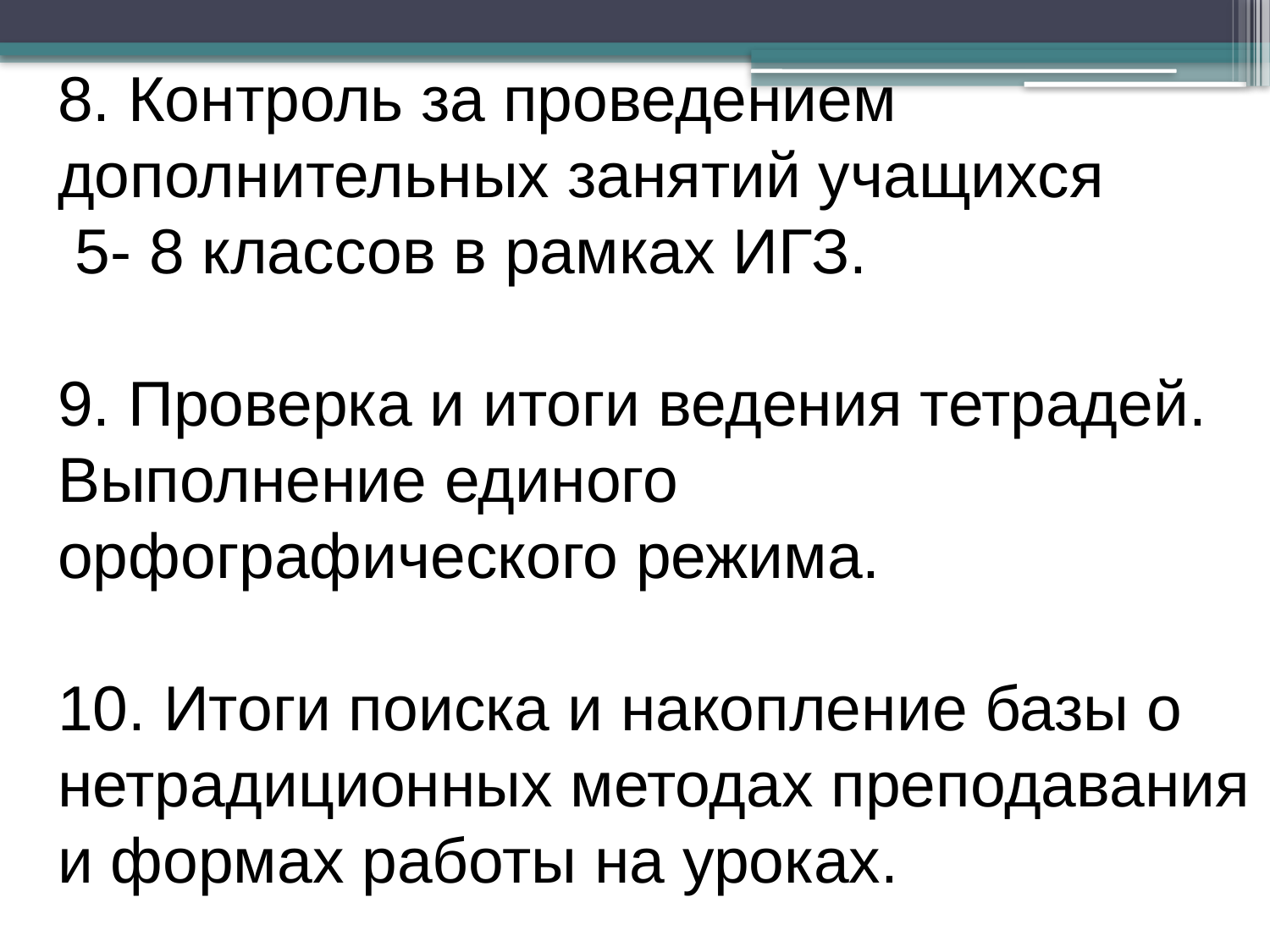

8. Контроль за проведением дополнительных занятий учащихся
 5- 8 классов в рамках ИГЗ.

9. Проверка и итоги ведения тетрадей. Выполнение единого орфографического режима.

10. Итоги поиска и накопление базы о нетрадиционных методах преподавания и формах работы на уроках.